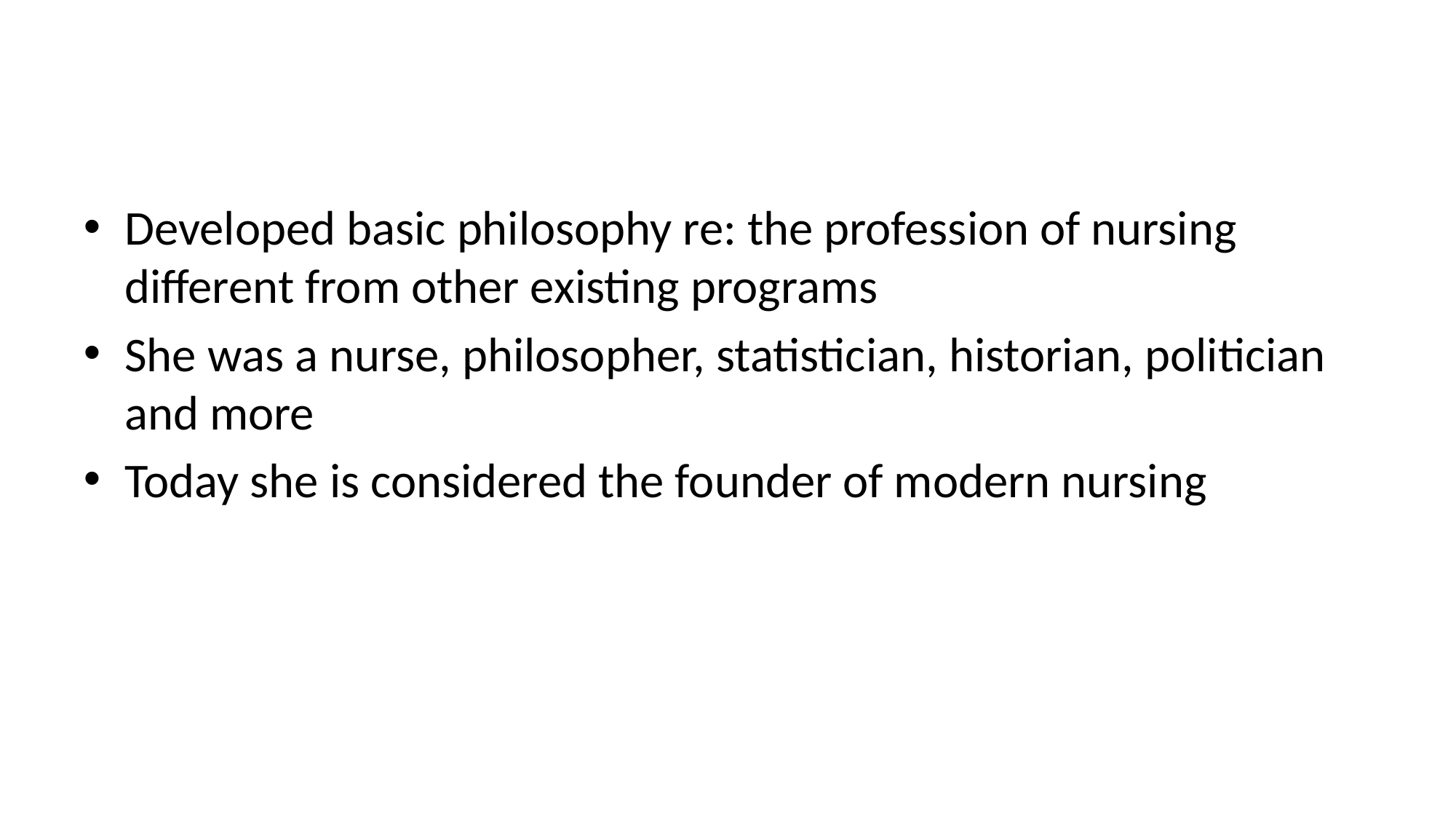

#
Developed basic philosophy re: the profession of nursing different from other existing programs
She was a nurse, philosopher, statistician, historian, politician and more
Today she is considered the founder of modern nursing